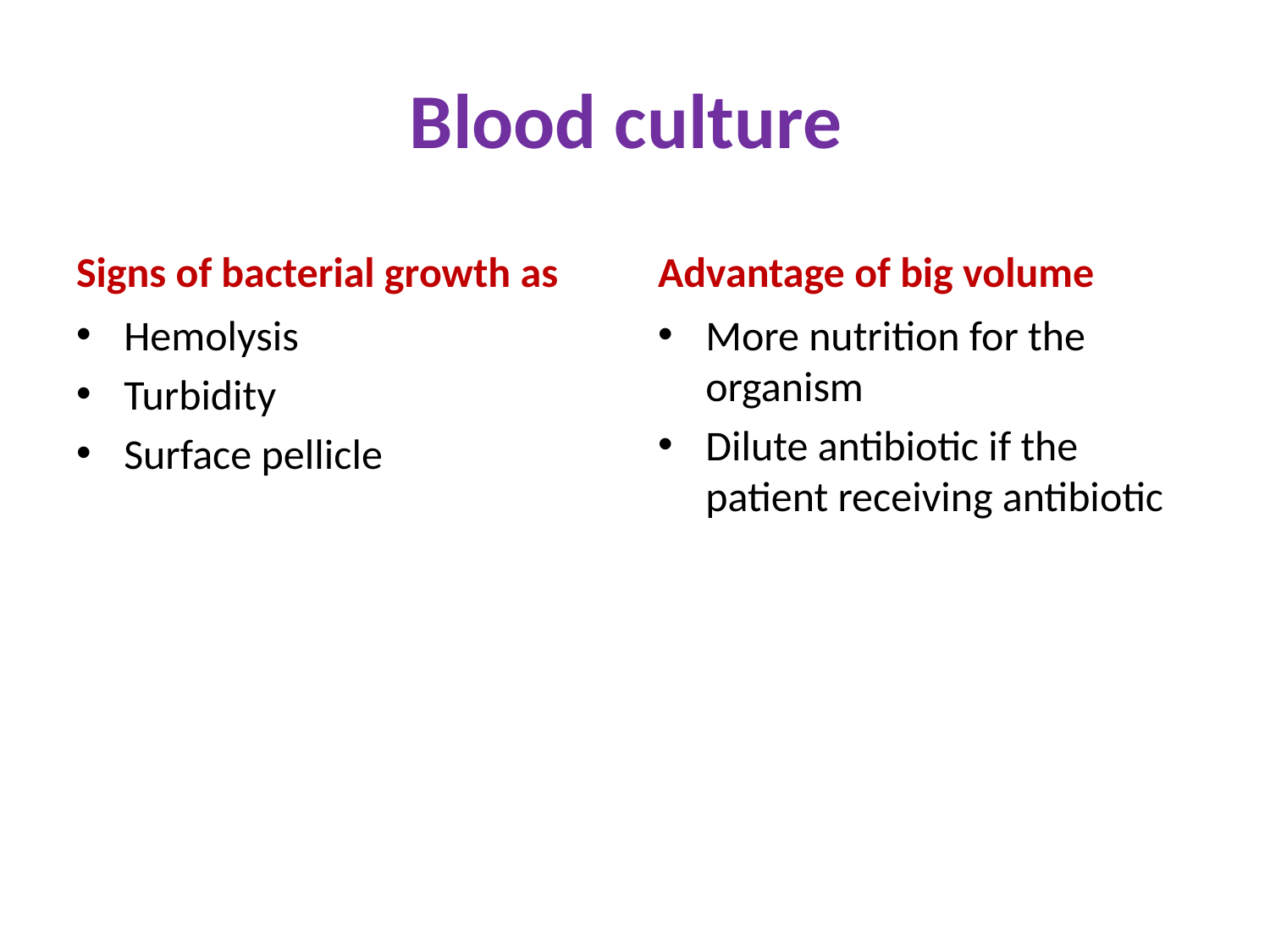

# Blood culture
Signs of bacterial growth as
Advantage of big volume
Hemolysis
Turbidity
Surface pellicle
More nutrition for the organism
Dilute antibiotic if the patient receiving antibiotic